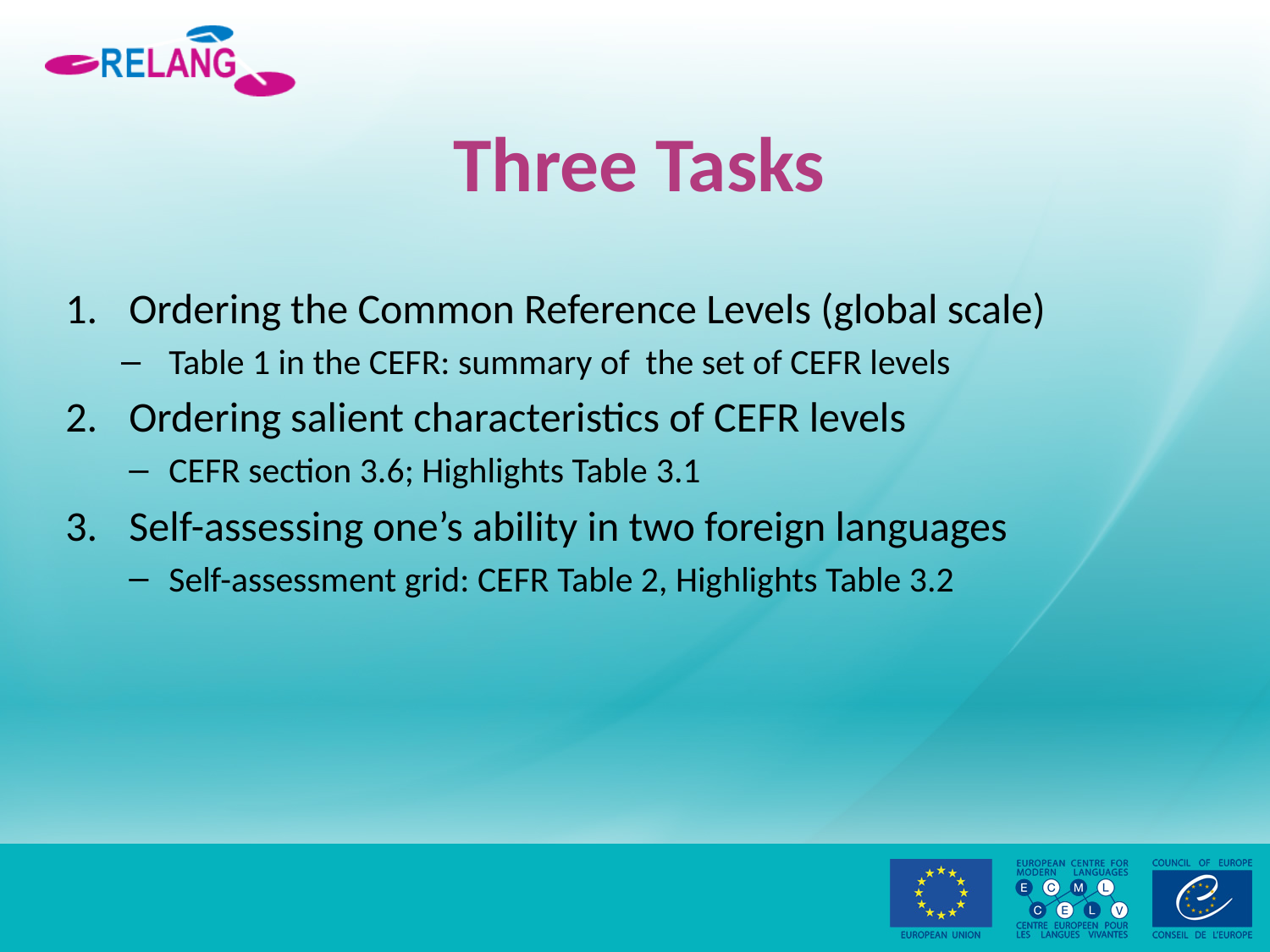

# Three Tasks
Ordering the Common Reference Levels (global scale)
Table 1 in the CEFR: summary of  the set of CEFR levels
Ordering salient characteristics of CEFR levels
CEFR section 3.6; Highlights Table 3.1
Self-assessing one’s ability in two foreign languages
Self-assessment grid: CEFR Table 2, Highlights Table 3.2